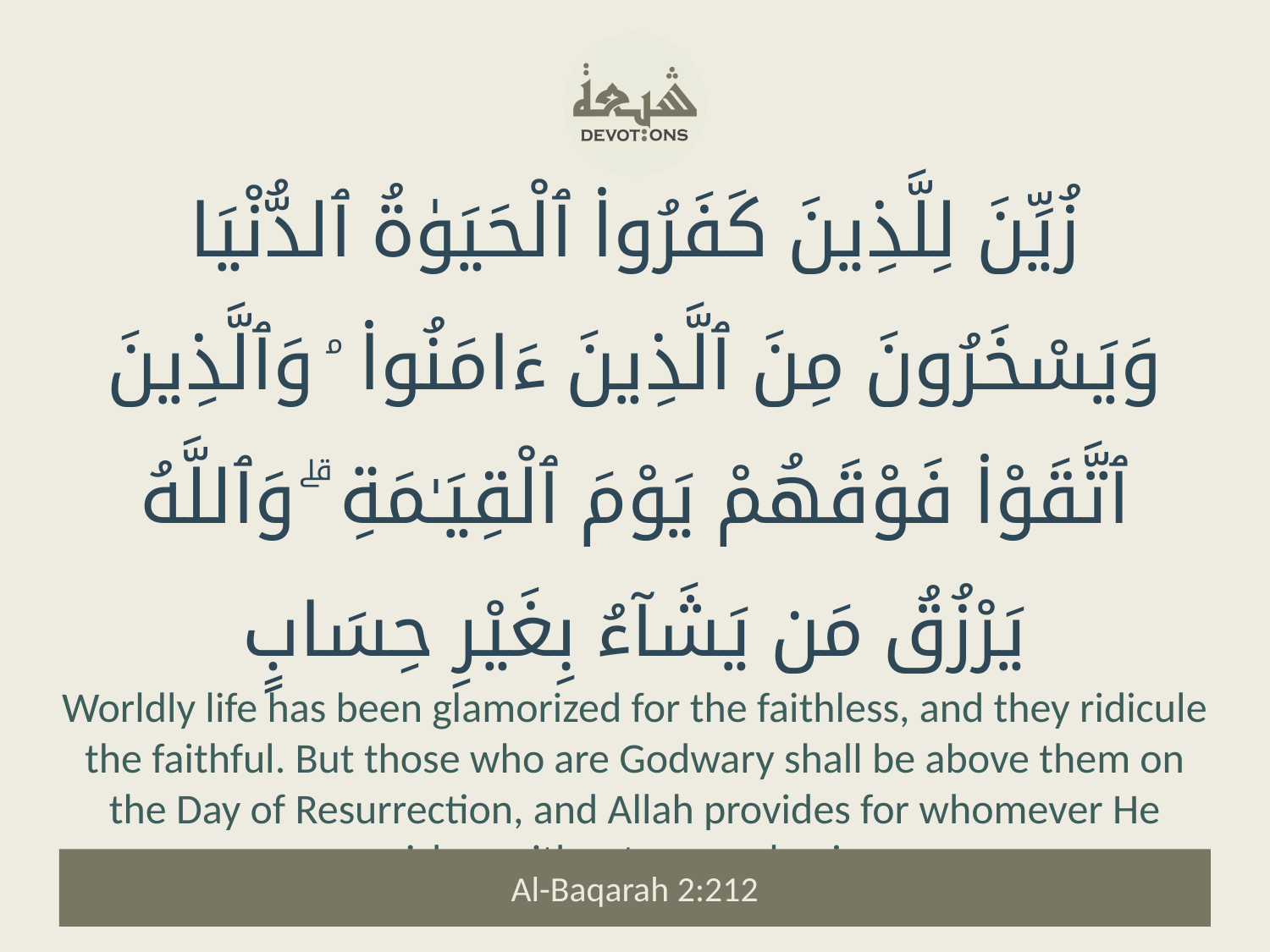

زُيِّنَ لِلَّذِينَ كَفَرُوا۟ ٱلْحَيَوٰةُ ٱلدُّنْيَا وَيَسْخَرُونَ مِنَ ٱلَّذِينَ ءَامَنُوا۟ ۘ وَٱلَّذِينَ ٱتَّقَوْا۟ فَوْقَهُمْ يَوْمَ ٱلْقِيَـٰمَةِ ۗ وَٱللَّهُ يَرْزُقُ مَن يَشَآءُ بِغَيْرِ حِسَابٍ
Worldly life has been glamorized for the faithless, and they ridicule the faithful. But those who are Godwary shall be above them on the Day of Resurrection, and Allah provides for whomever He wishes without any reckoning.
Al-Baqarah 2:212